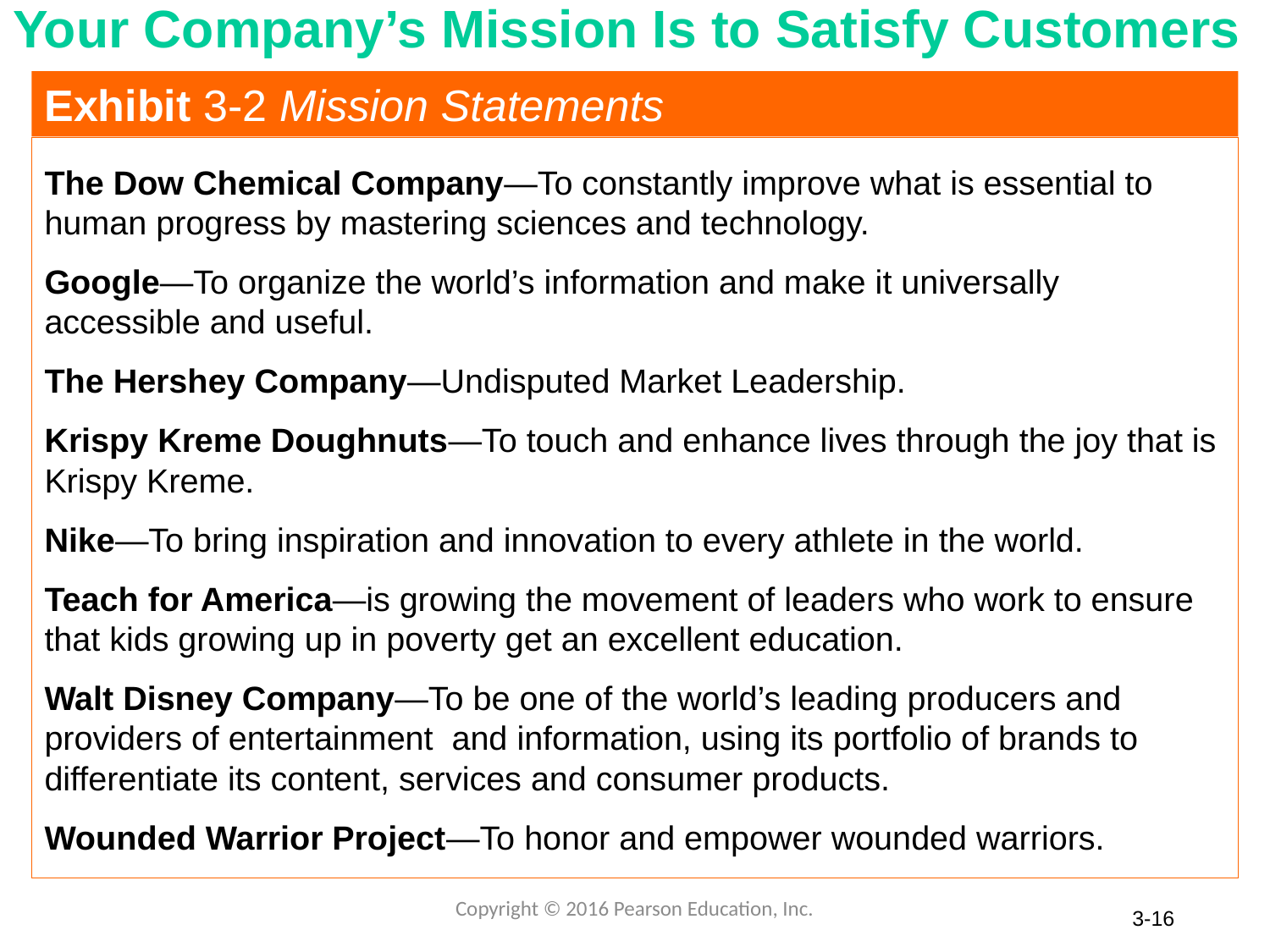

# Your Company’s Mission Is to Satisfy Customers
Exhibit 3-2 Mission Statements

The Dow Chemical Company—To constantly improve what is essential to human progress by mastering sciences and technology.

Google—To organize the world’s information and make it universally accessible and useful.

The Hershey Company—Undisputed Market Leadership.

Krispy Kreme Doughnuts—To touch and enhance lives through the joy that is Krispy Kreme.

Nike—To bring inspiration and innovation to every athlete in the world.

Teach for America—is growing the movement of leaders who work to ensure that kids growing up in poverty get an excellent education.

Walt Disney Company—To be one of the world’s leading producers and providers of entertainment  and information, using its portfolio of brands to differentiate its content, services and consumer products.

Wounded Warrior Project—To honor and empower wounded warriors.
Copyright © 2016 Pearson Education, Inc.